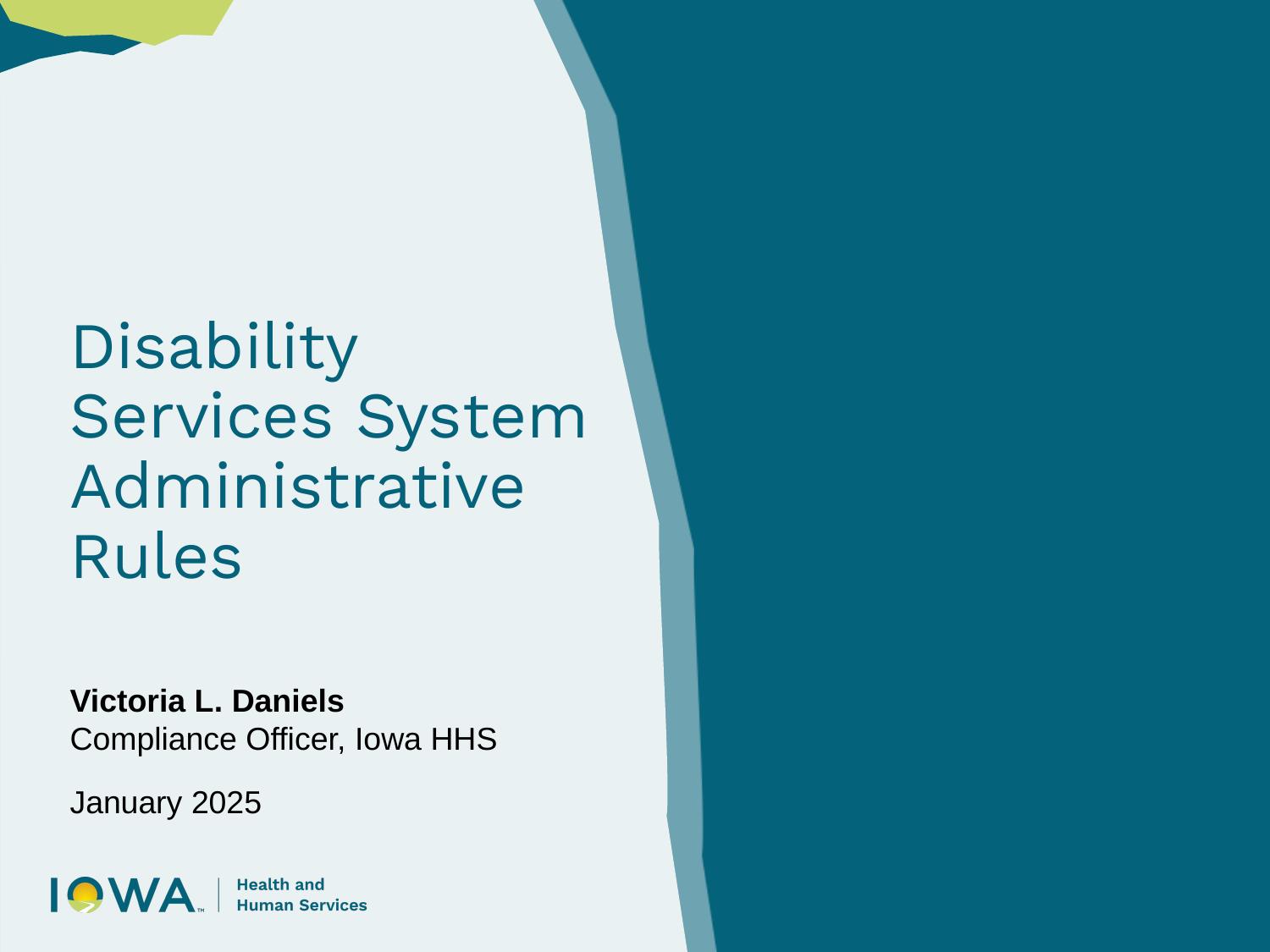

# Disability Services System Administrative Rules
Victoria L. Daniels
Compliance Officer, Iowa HHS
January 2025